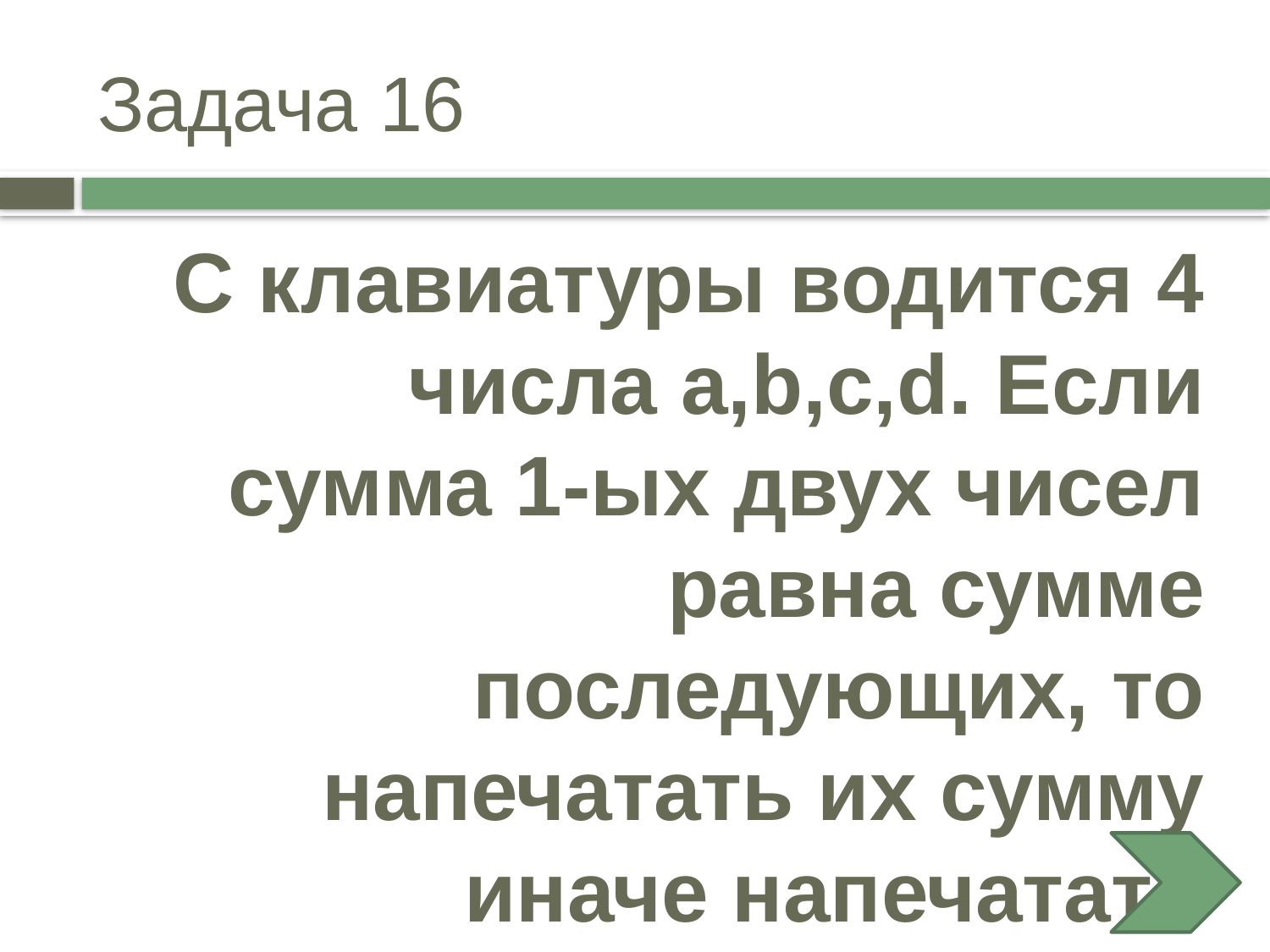

# Задача 16
    С клавиатуры водится 4 числа a,b,c,d. Если сумма 1-ых двух чисел равна сумме последующих, то напечатать их сумму иначе напечатать разность сумм